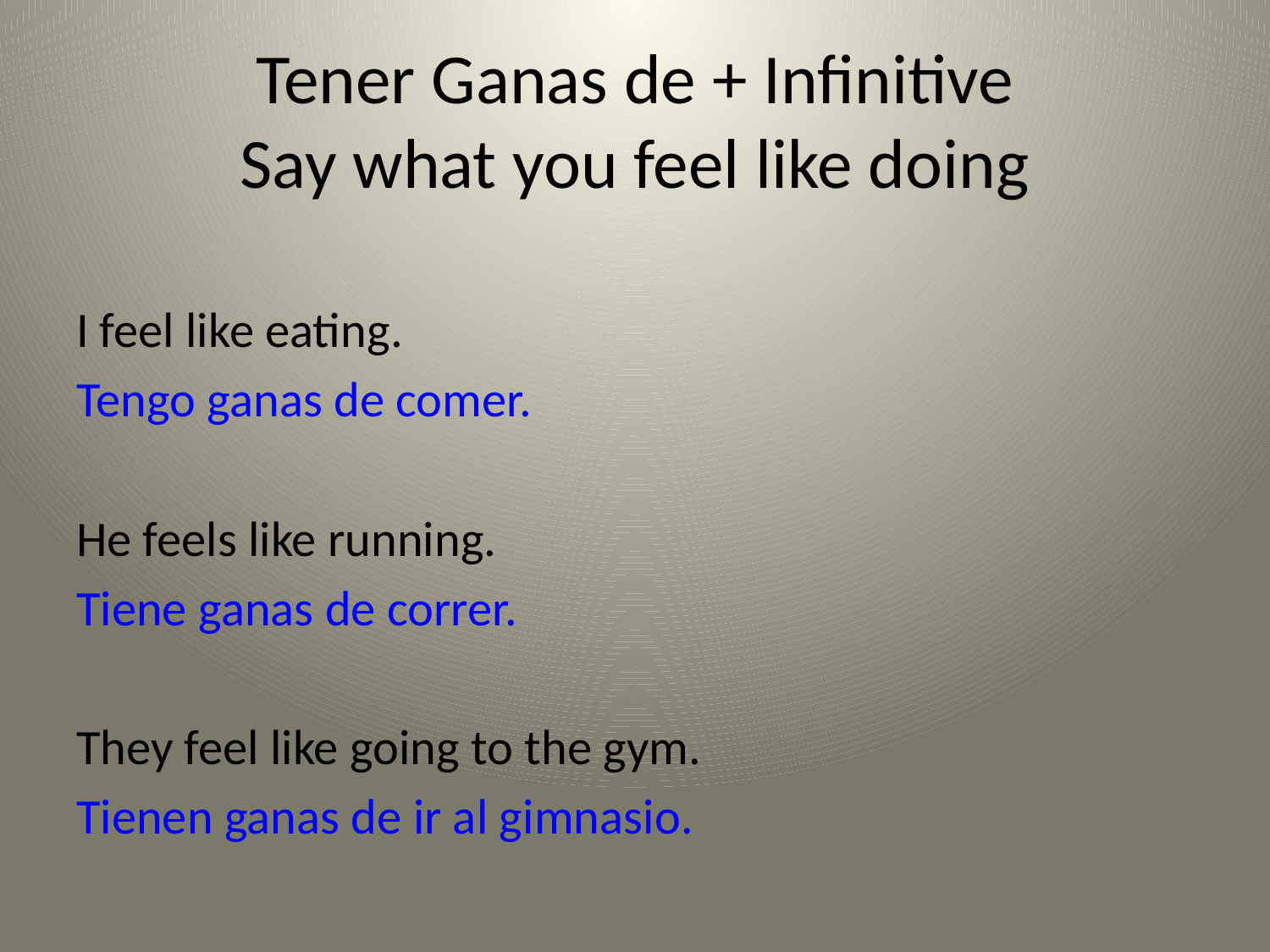

# Tener Ganas de + Infinitive
Say what you feel like doing

I feel like eating.
Tengo ganas de comer.

He feels like running.
Tiene ganas de correr.

They feel like going to the gym.
Tienen ganas de ir al gimnasio.